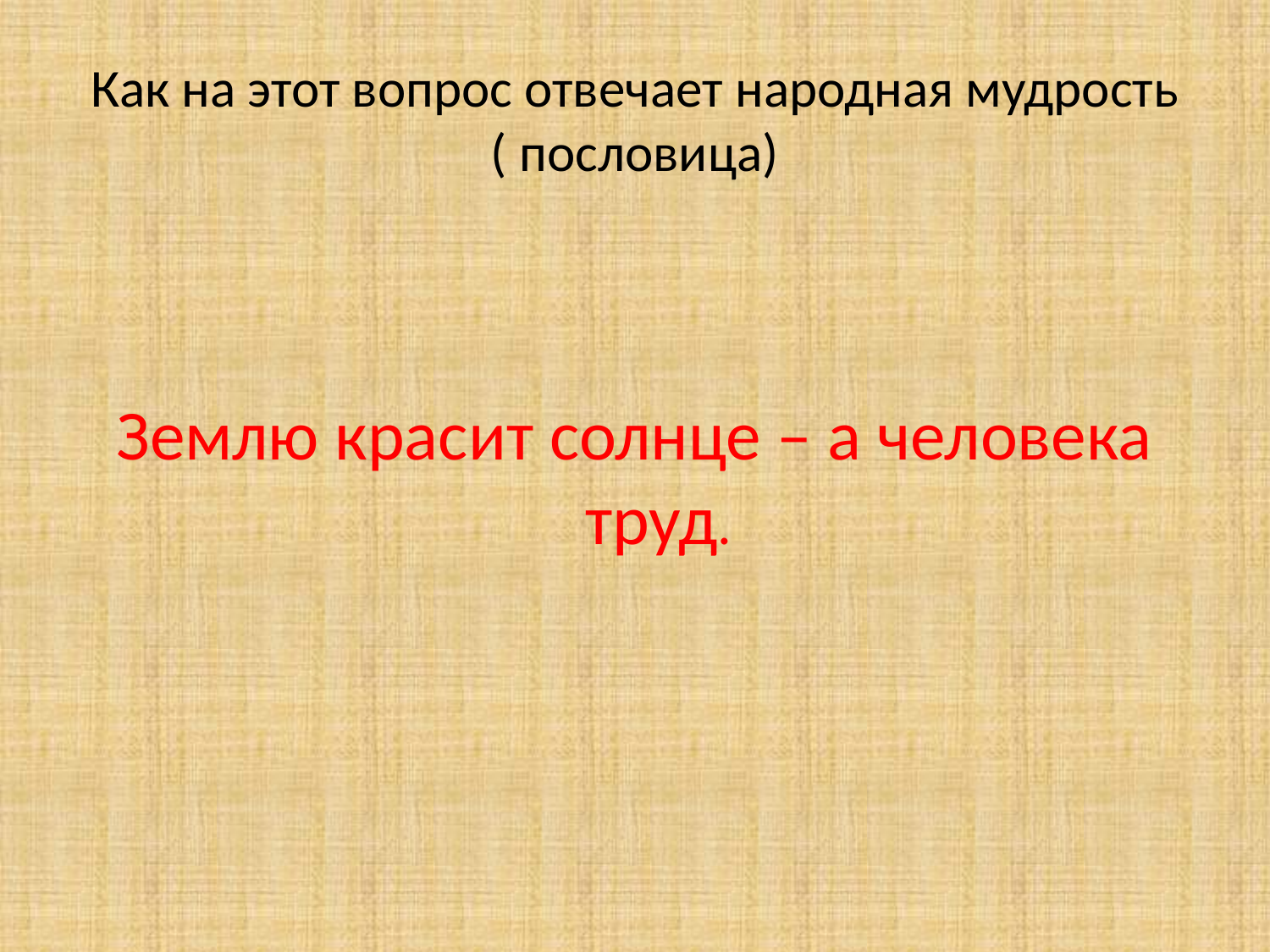

# Как на этот вопрос отвечает народная мудрость ( пословица)

Землю красит солнце – а человека труд.